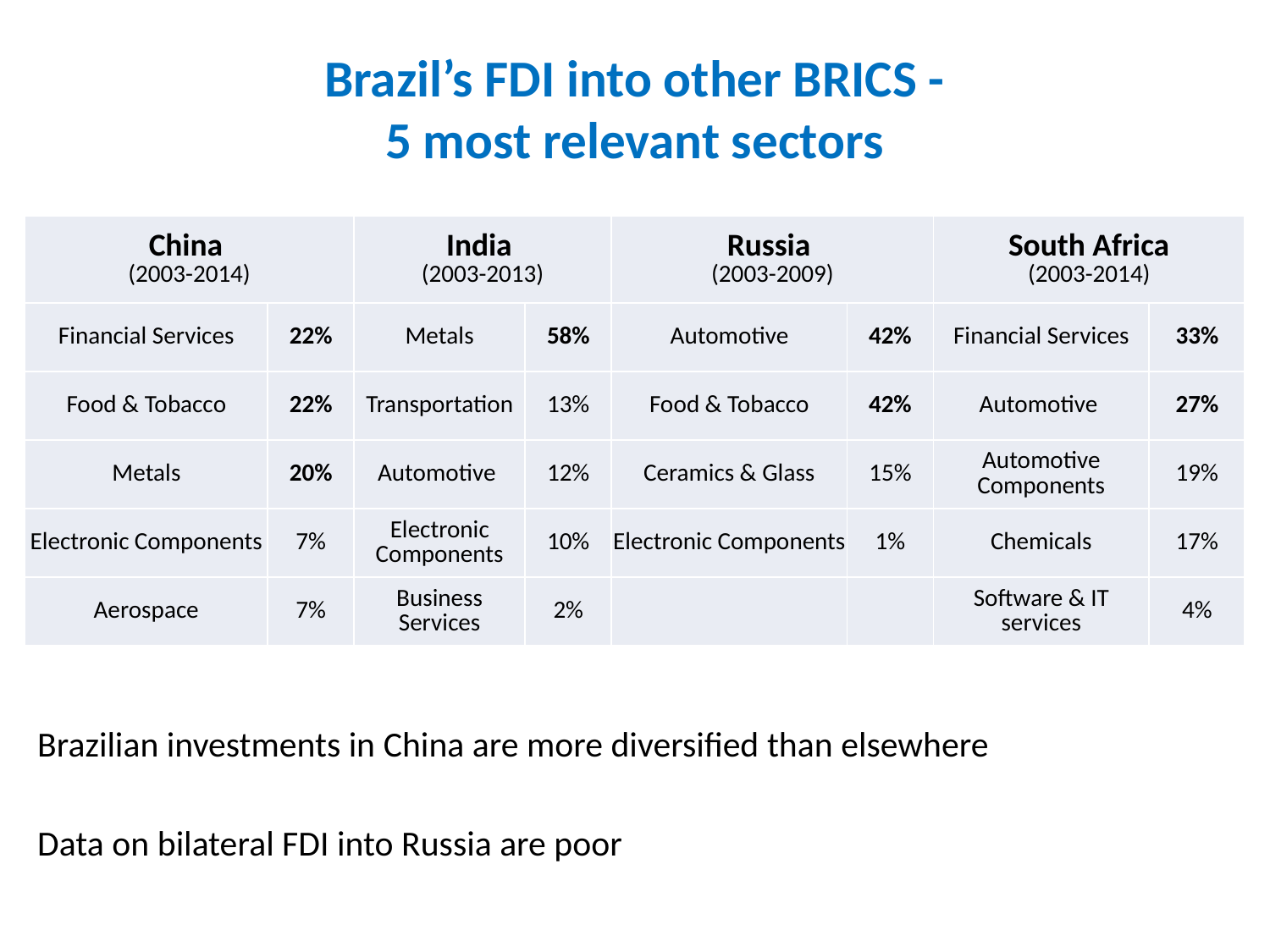

# Brazil’s FDI into other BRICS - 5 most relevant sectors
| China (2003-2014) |  | India (2003-2013) |  | Russia (2003-2009) |  | South Africa (2003-2014) |  |
| --- | --- | --- | --- | --- | --- | --- | --- |
| Financial Services | 22% | Metals | 58% | Automotive | 42% | Financial Services | 33% |
| Food & Tobacco | 22% | Transportation | 13% | Food & Tobacco | 42% | Automotive | 27% |
| Metals | 20% | Automotive | 12% | Ceramics & Glass | 15% | Automotive Components | 19% |
| Electronic Components | 7% | Electronic Components | 10% | Electronic Components | 1% | Chemicals | 17% |
| Aerospace | 7% | Business Services | 2% |  |  | Software & IT services | 4% |
Brazilian investments in China are more diversified than elsewhere

Data on bilateral FDI into Russia are poor